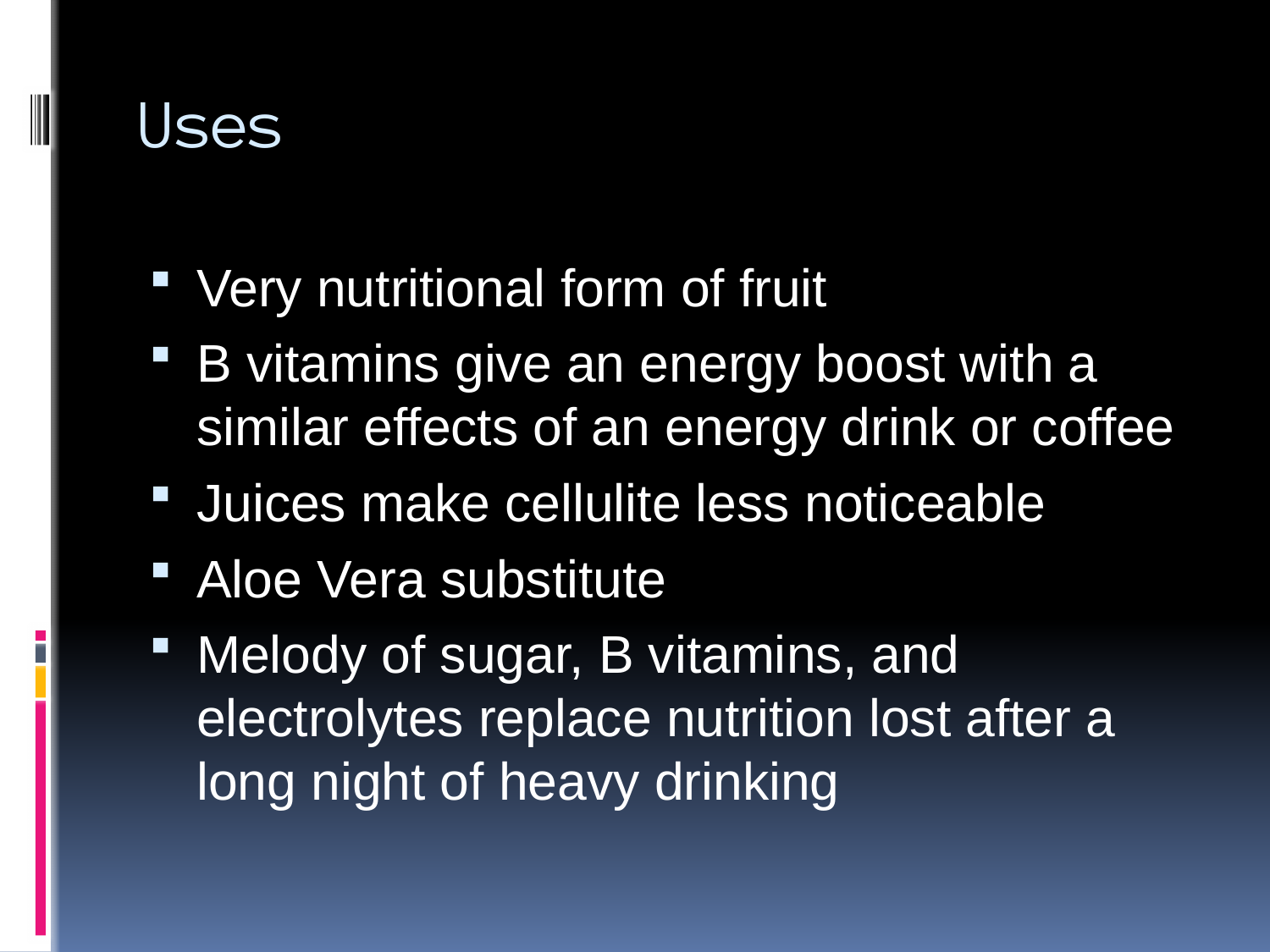

# Uses
Very nutritional form of fruit
B vitamins give an energy boost with a similar effects of an energy drink or coffee
Juices make cellulite less noticeable
Aloe Vera substitute
Melody of sugar, B vitamins, and electrolytes replace nutrition lost after a long night of heavy drinking